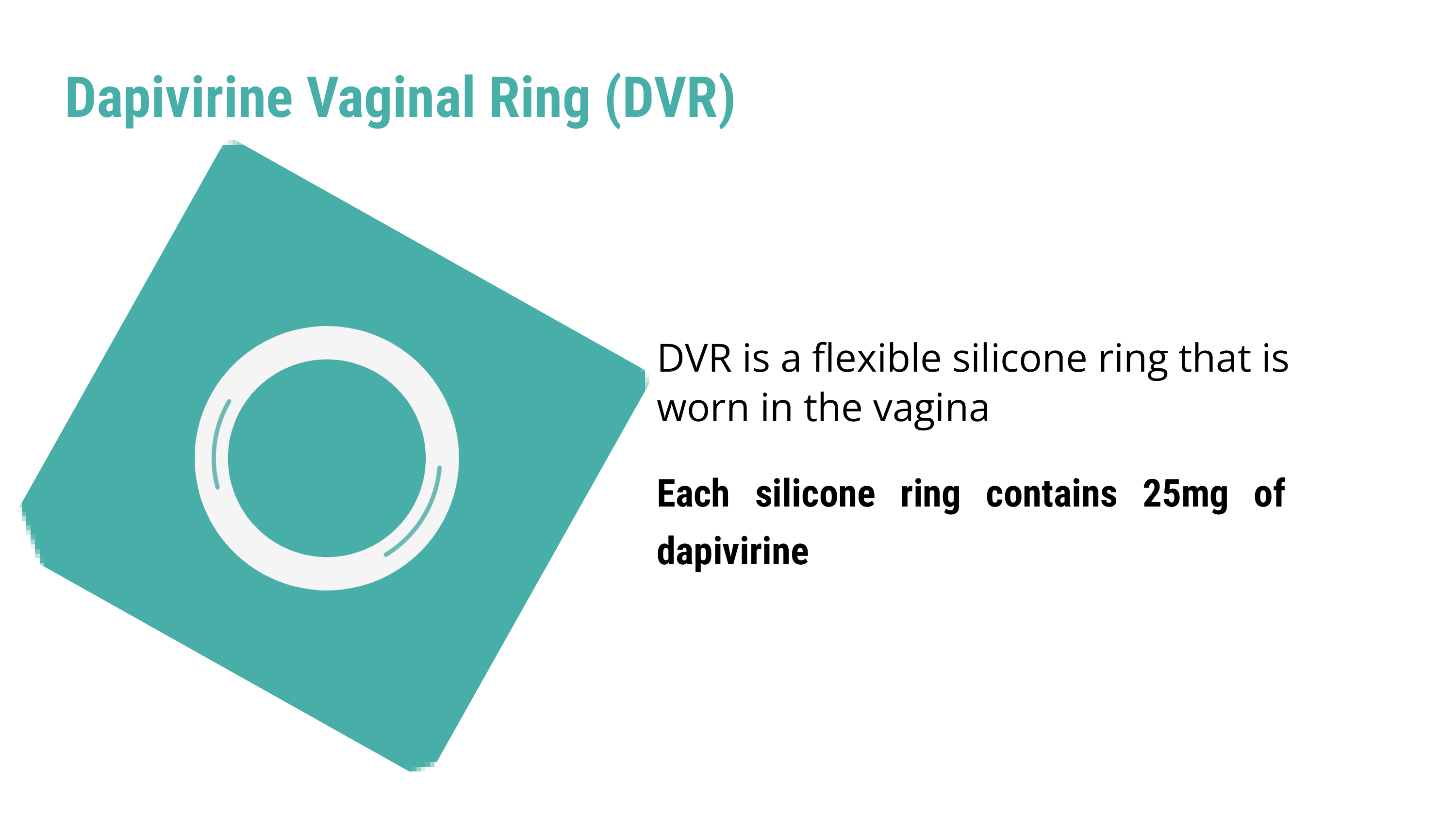

Dapivirine Vaginal Ring (DVR)

DVR is a flexible silicone ring that is worn in the vagina
Each silicone ring contains 25mg of dapivirine